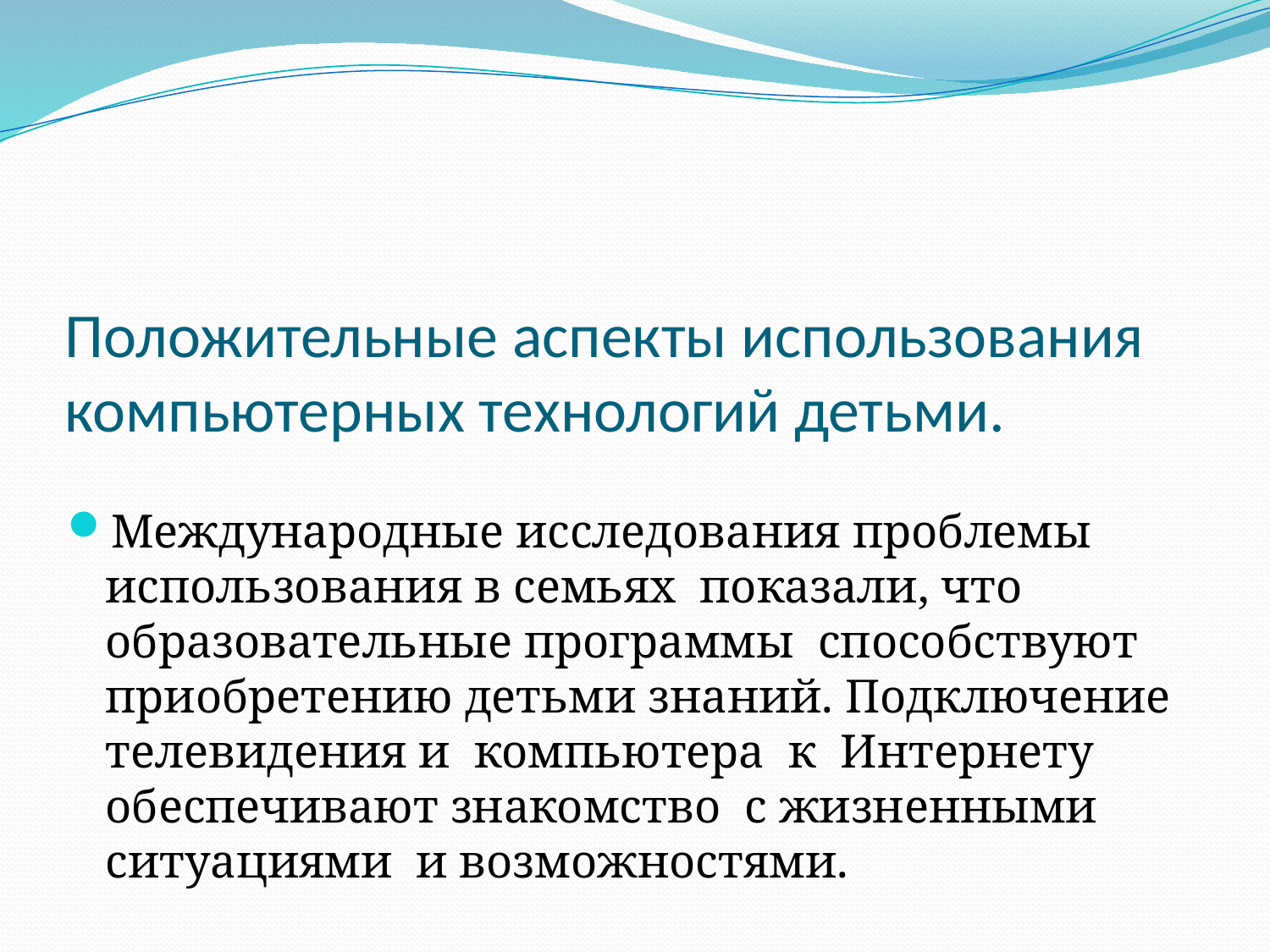

# Положительные аспекты использования компьютерных технологий детьми.
Международные исследования проблемы использования в семьях  показали, что образовательные программы  способствуют  приобретению детьми знаний. Подключение телевидения и  компьютера  к  Интернету   обеспечивают знакомство  с жизненными  ситуациями  и возможностями.